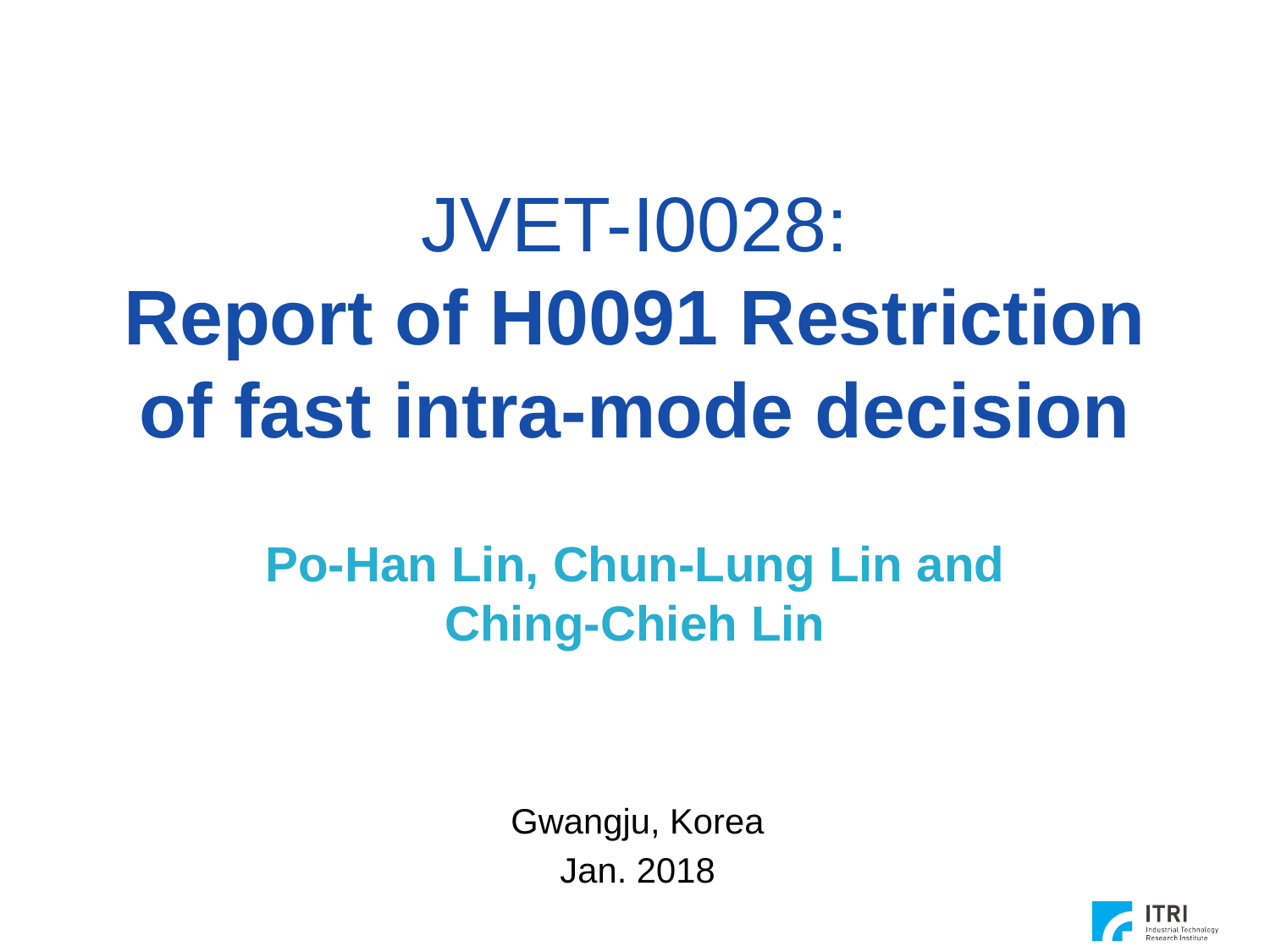

# JVET-I0028: Report of H0091 Restriction of fast intra-mode decision
Po-Han Lin, Chun-Lung Lin and Ching-Chieh Lin
Gwangju, Korea
Jan. 2018